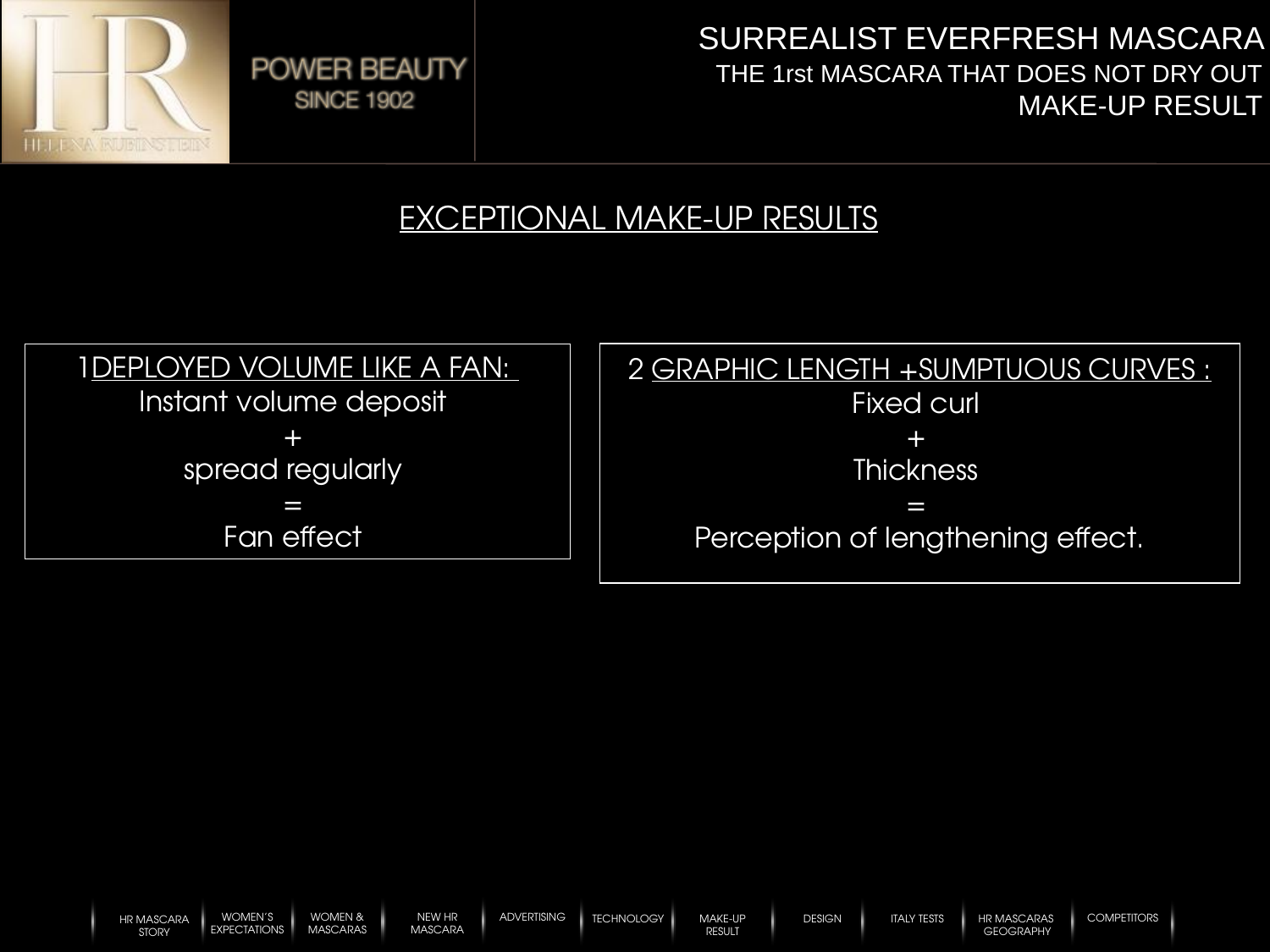

SURREALIST EVERFRESH MASCARA
THE 1rst MASCARA THAT DOES NOT DRY OUT
MAKE-UP RESULT
EXCEPTIONAL MAKE-UP RESULTS
1DEPLOYED VOLUME LIKE A FAN:
Instant volume deposit
+
spread regularly
=
Fan effect
2 GRAPHIC LENGTH +SUMPTUOUS CURVES :
Fixed curl
+
Thickness
=
Perception of lengthening effect.